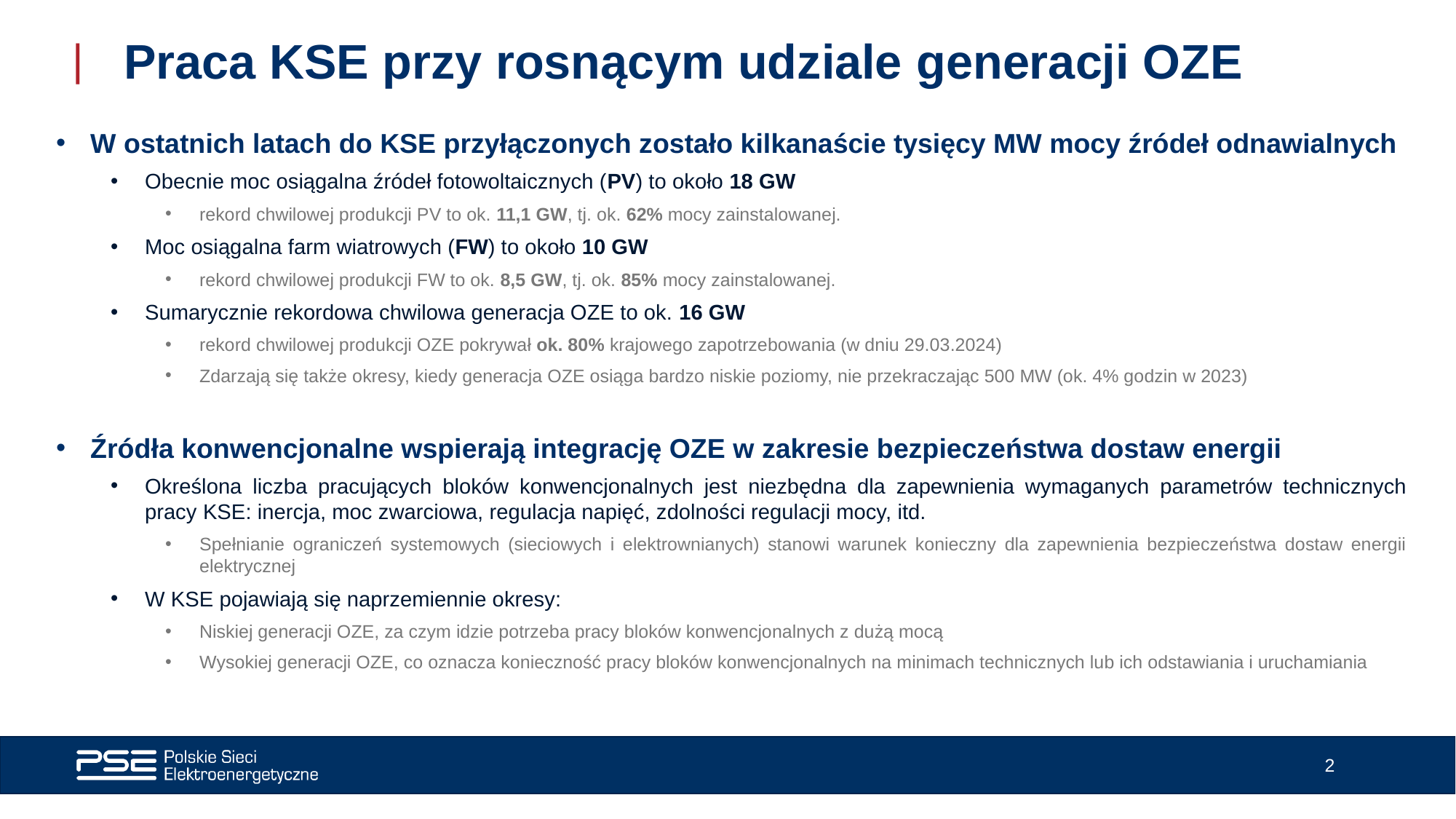

Praca KSE przy rosnącym udziale generacji OZE
W ostatnich latach do KSE przyłączonych zostało kilkanaście tysięcy MW mocy źródeł odnawialnych
Obecnie moc osiągalna źródeł fotowoltaicznych (PV) to około 18 GW
rekord chwilowej produkcji PV to ok. 11,1 GW, tj. ok. 62% mocy zainstalowanej.
Moc osiągalna farm wiatrowych (FW) to około 10 GW
rekord chwilowej produkcji FW to ok. 8,5 GW, tj. ok. 85% mocy zainstalowanej.
Sumarycznie rekordowa chwilowa generacja OZE to ok. 16 GW
rekord chwilowej produkcji OZE pokrywał ok. 80% krajowego zapotrzebowania (w dniu 29.03.2024)
Zdarzają się także okresy, kiedy generacja OZE osiąga bardzo niskie poziomy, nie przekraczając 500 MW (ok. 4% godzin w 2023)

Źródła konwencjonalne wspierają integrację OZE w zakresie bezpieczeństwa dostaw energii
Określona liczba pracujących bloków konwencjonalnych jest niezbędna dla zapewnienia wymaganych parametrów technicznych pracy KSE: inercja, moc zwarciowa, regulacja napięć, zdolności regulacji mocy, itd.
Spełnianie ograniczeń systemowych (sieciowych i elektrownianych) stanowi warunek konieczny dla zapewnienia bezpieczeństwa dostaw energii elektrycznej
W KSE pojawiają się naprzemiennie okresy:
Niskiej generacji OZE, za czym idzie potrzeba pracy bloków konwencjonalnych z dużą mocą
Wysokiej generacji OZE, co oznacza konieczność pracy bloków konwencjonalnych na minimach technicznych lub ich odstawiania i uruchamiania